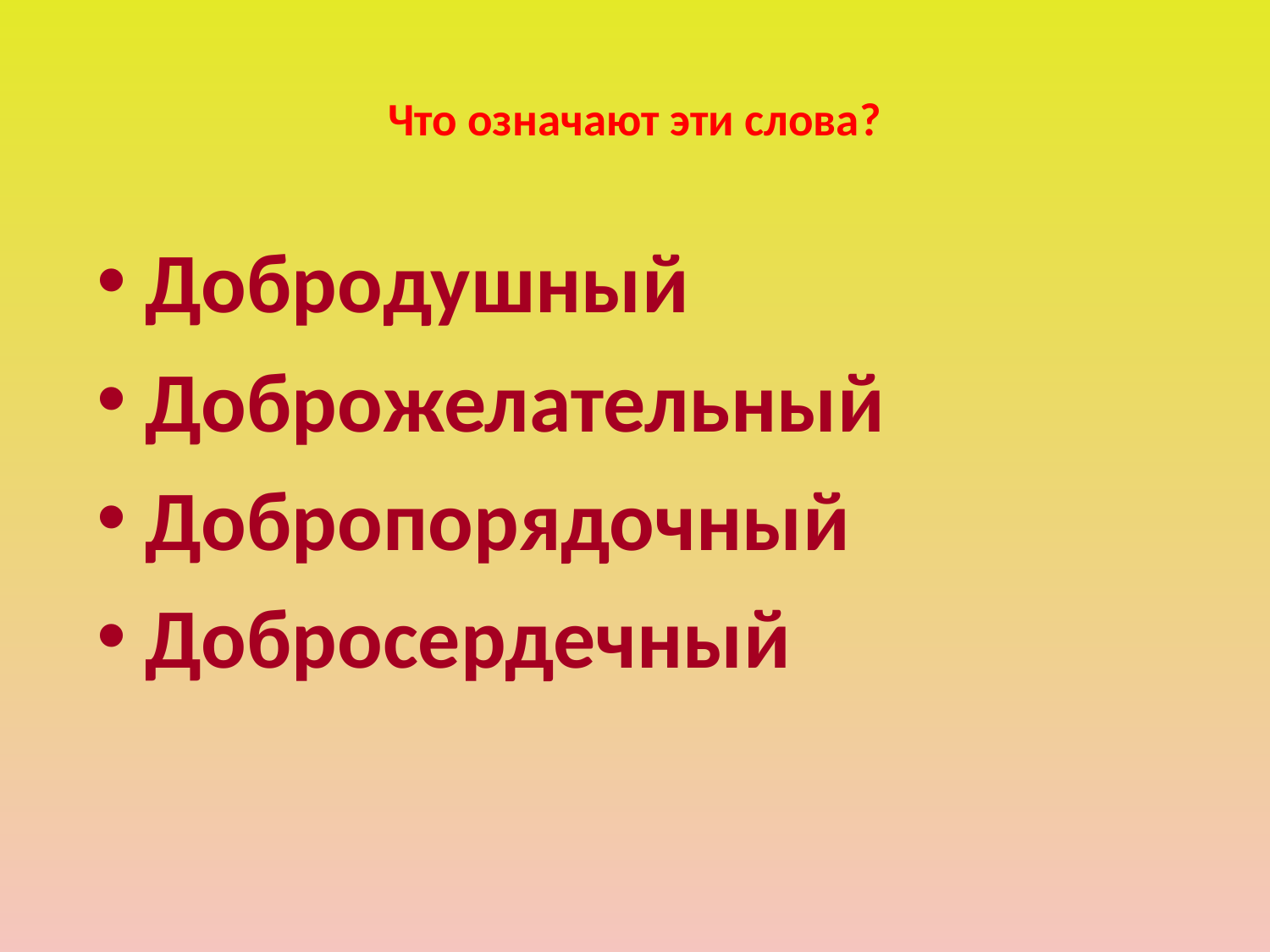

# Что означают эти слова?
Добродушный
Доброжелательный
Добропорядочный
Добросердечный